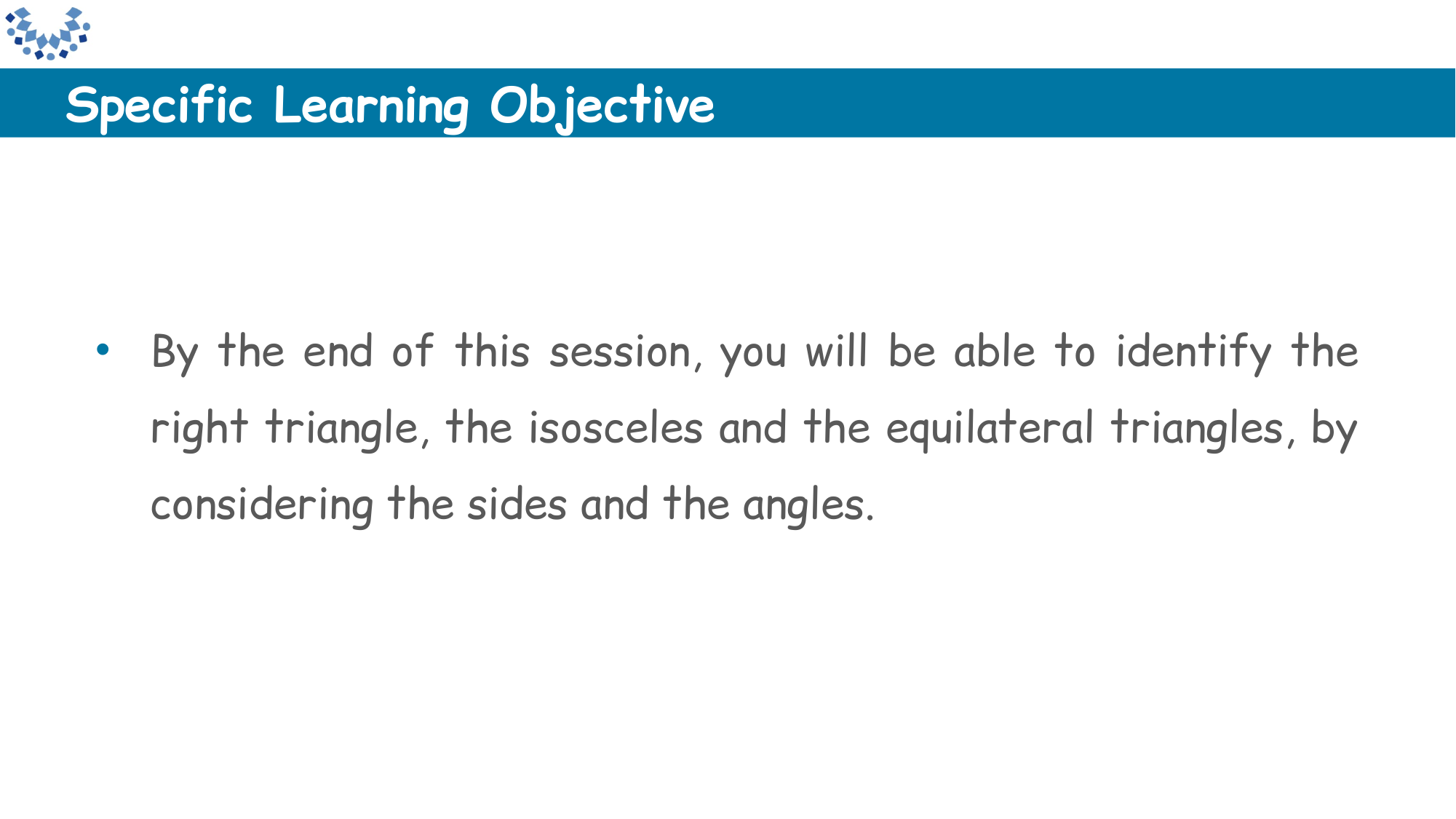

Specific Learning Objective
By the end of this session, you will be able to identify the right triangle, the isosceles and the equilateral triangles, by considering the sides and the angles.